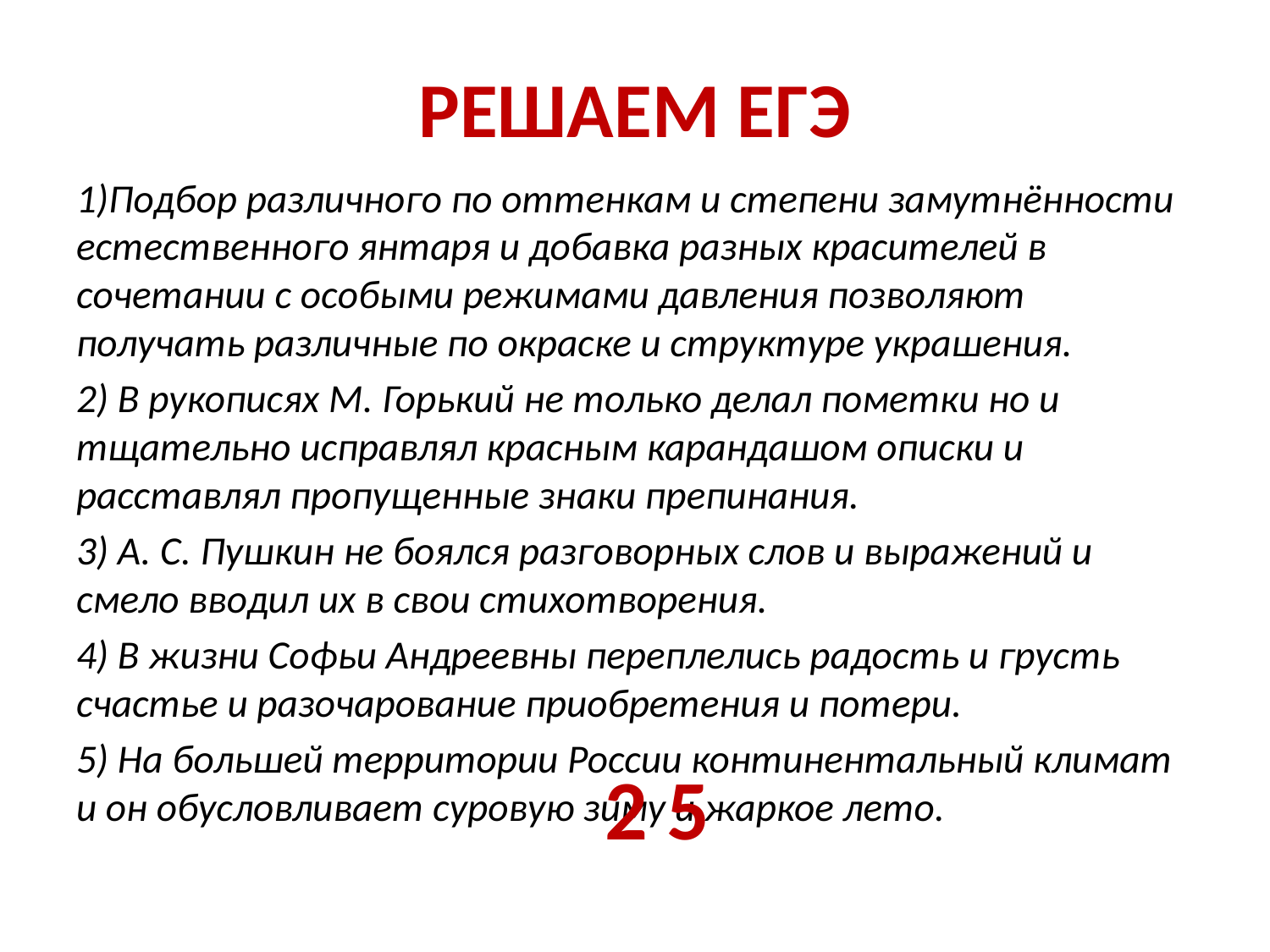

# РЕШАЕМ ЕГЭ
1)Подбор различного по оттенкам и степени замутнённости естественного янтаря и добавка разных красителей в сочетании с особыми режимами давления позволяют получать различные по окраске и структуре украшения.
2) В рукописях М. Горький не только делал пометки но и тщательно исправлял красным карандашом описки и расставлял пропущенные знаки препинания.
3) А. С. Пушкин не боялся разговорных слов и выражений и смело вводил их в свои стихотворения.
4) В жизни Софьи Андреевны переплелись радость и грусть счастье и разочарование приобретения и потери.
5) На большей территории России континентальный климат и он обусловливает суровую зиму и жаркое лето.

2 5